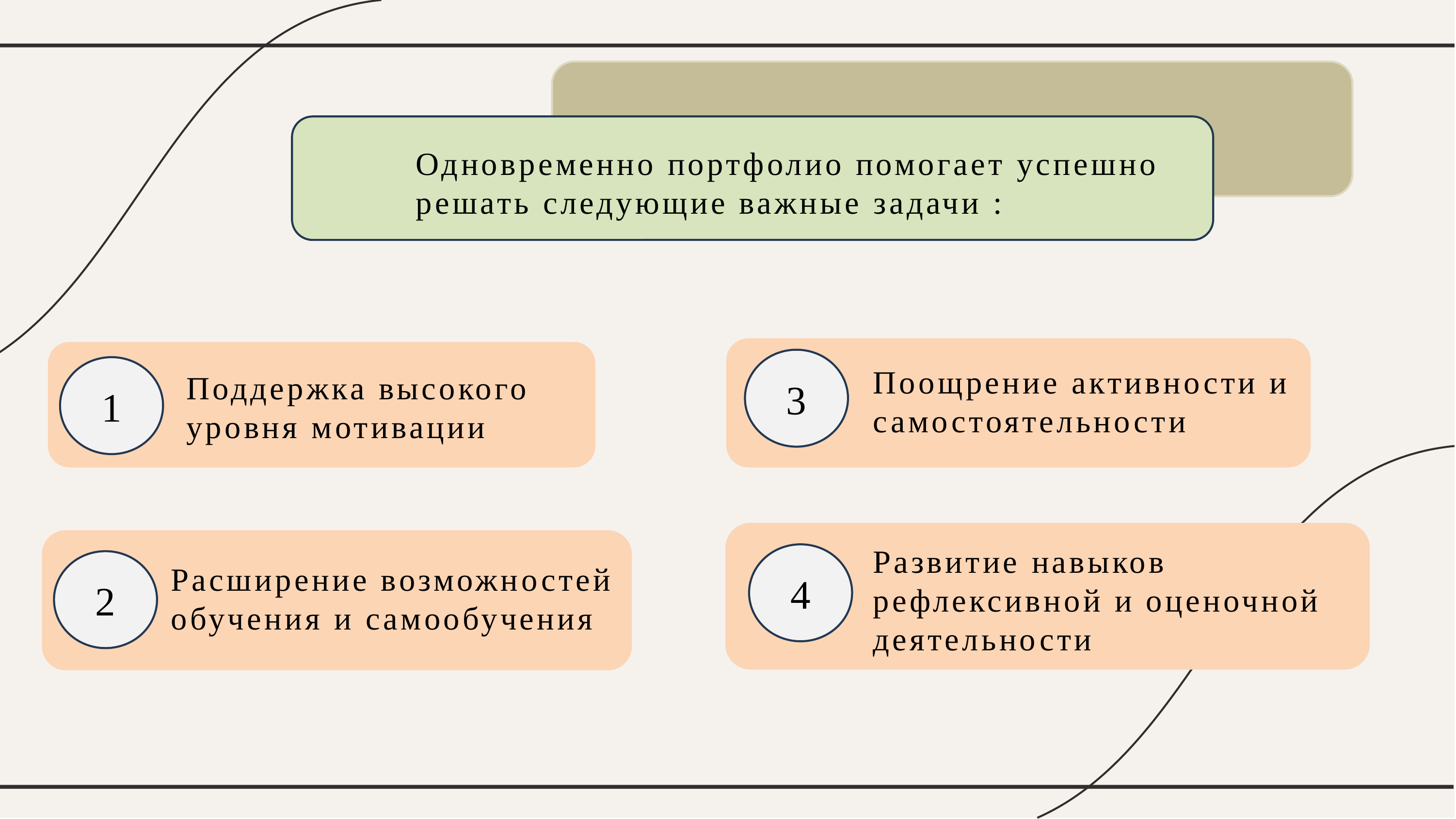

Одновременно портфолио помогает успешно решать следующие важные задачи :

3
1
Поощрение активности и
самостоятельности
Поддержка высокого уровня мотивации

Развитие навыков рефлексивной и оценочной деятельности
4
2
Расширение возможностей обучения и самообучения